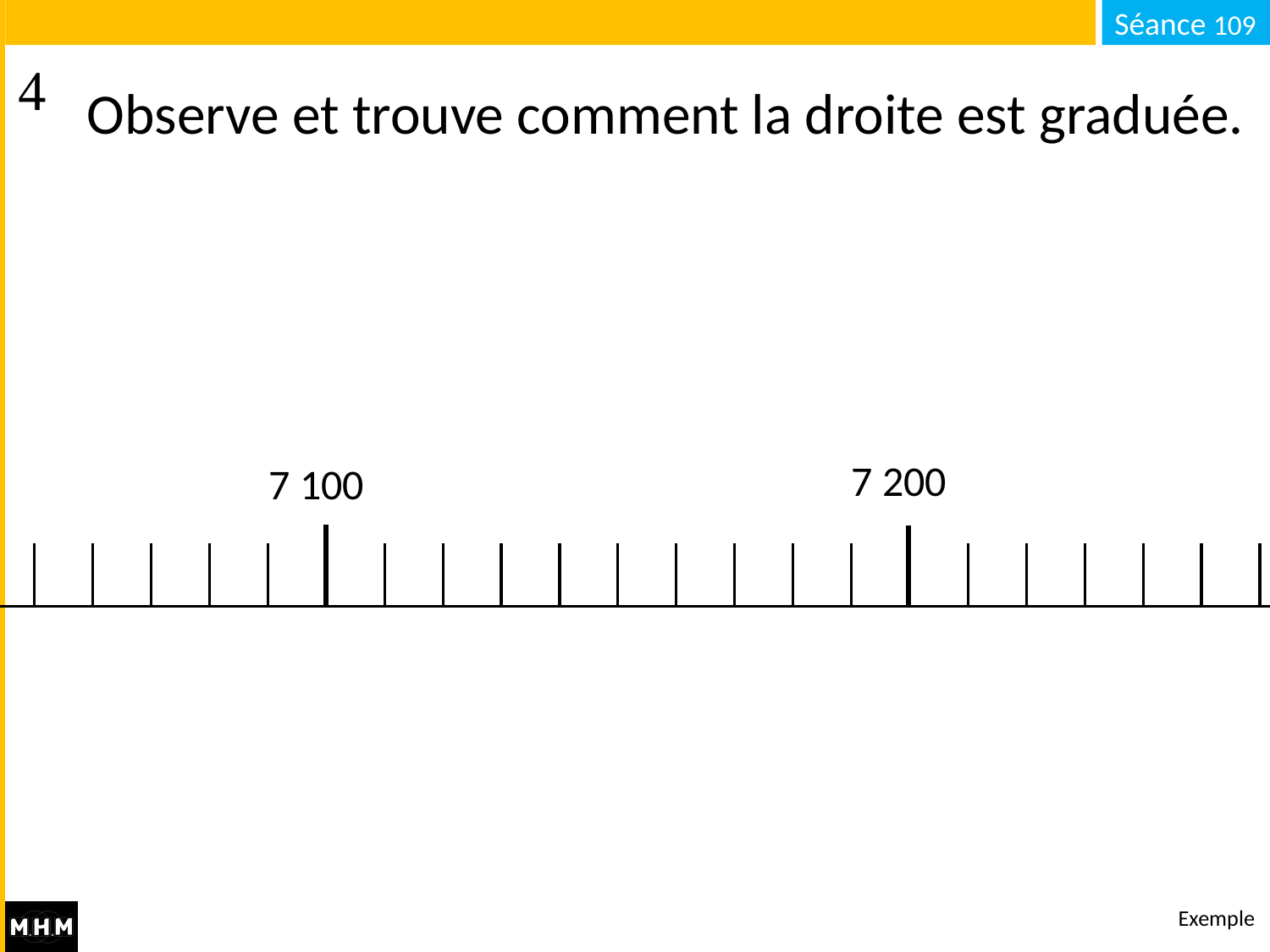

# Observe et trouve comment la droite est graduée.
7 200
7 100
Exemple